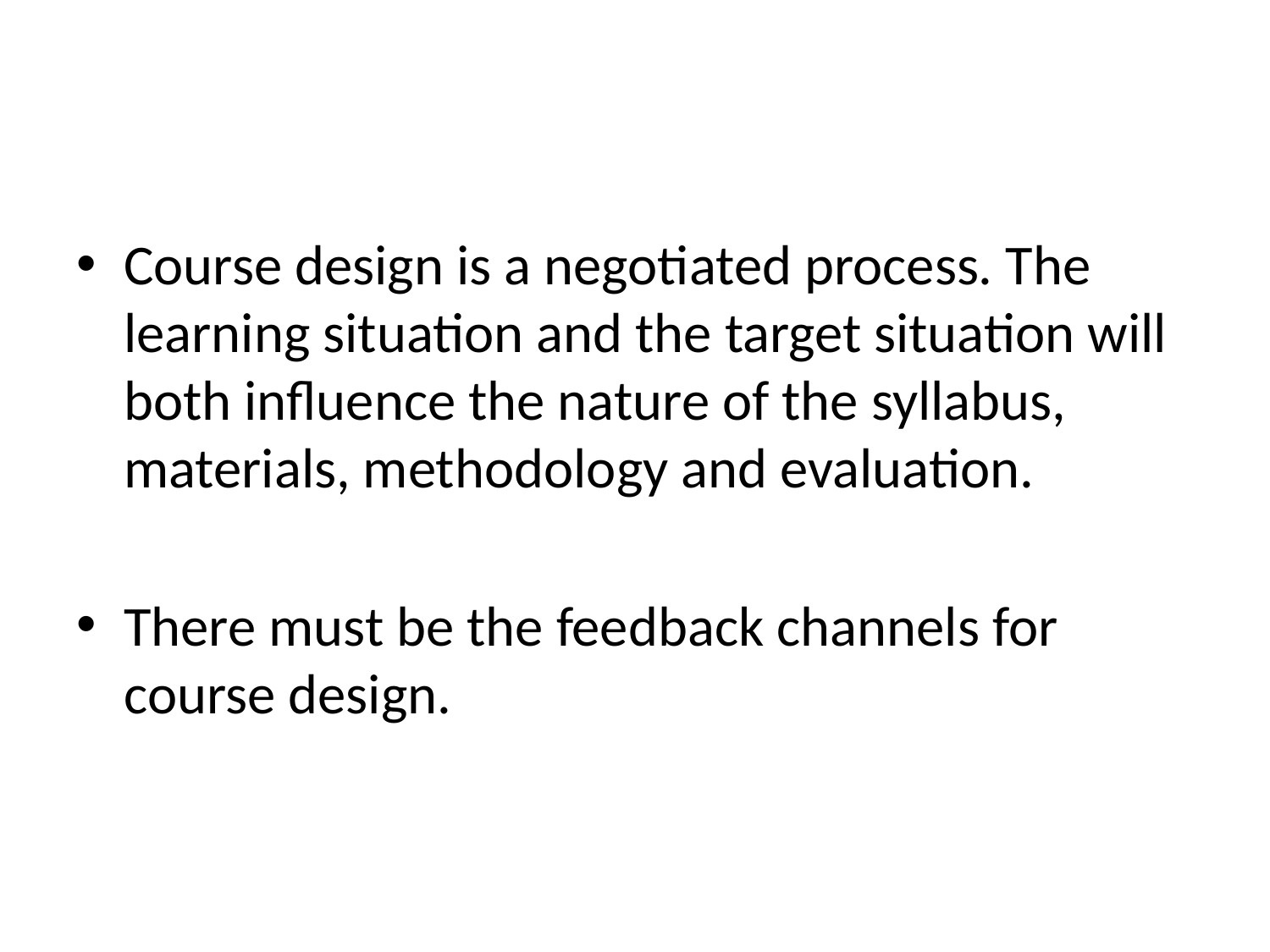

Course design is a negotiated process. The learning situation and the target situation will both influence the nature of the syllabus, materials, methodology and evaluation.

There must be the feedback channels for course design.